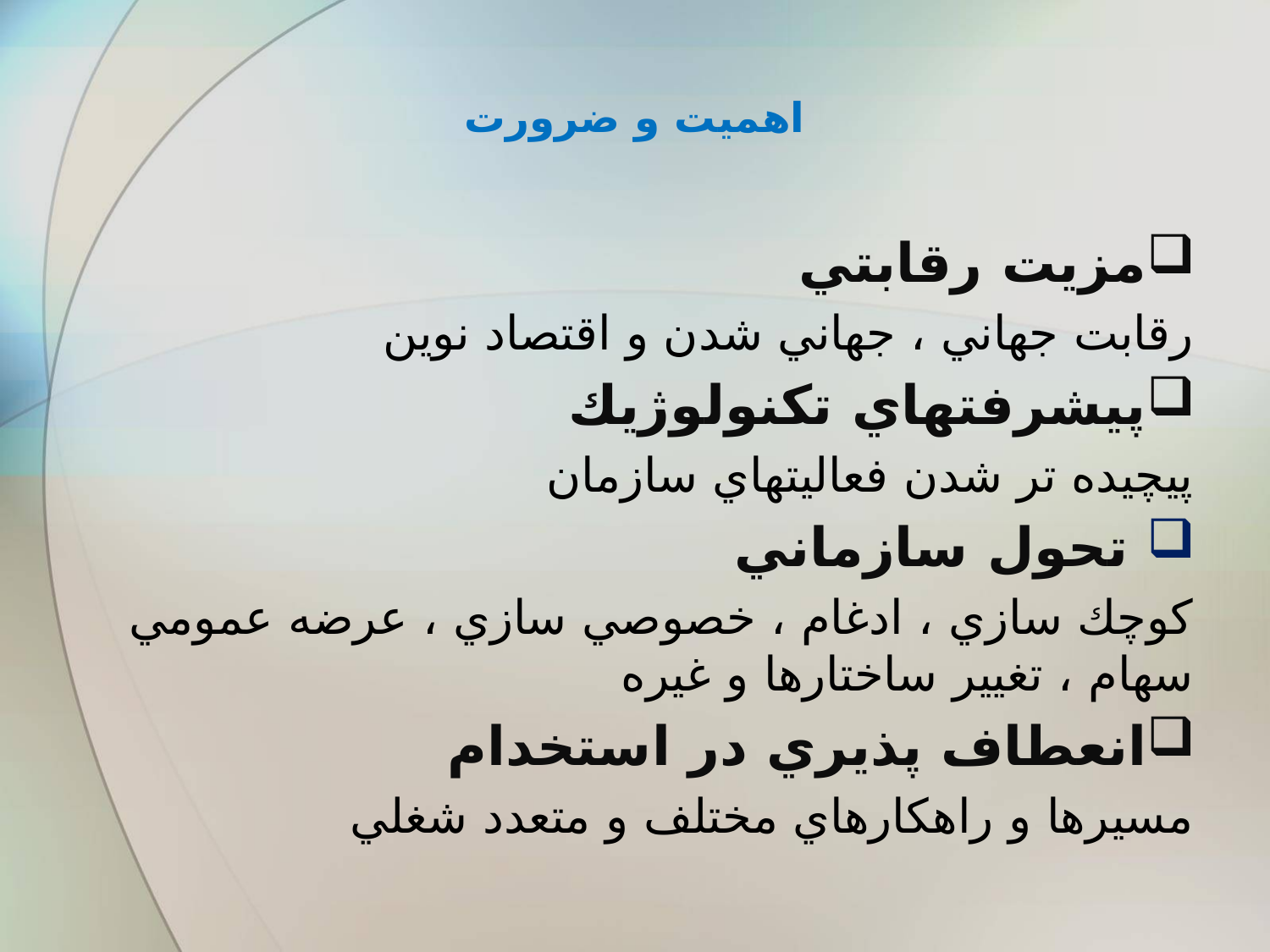

# اهمیت و ضرورت
مزيت رقابتي
رقابت جهاني ، جهاني شدن و اقتصاد نوين
پيشرفتهاي تكنولوژيك
پيچيده تر شدن فعاليتهاي سازمان
 تحول سازماني
كوچك سازي ، ادغام ، خصوصي سازي ، عرضه عمومي سهام ، تغيير ساختارها و غيره
انعطاف پذيري در استخدام
مسيرها و راهكارهاي مختلف و متعدد شغلي